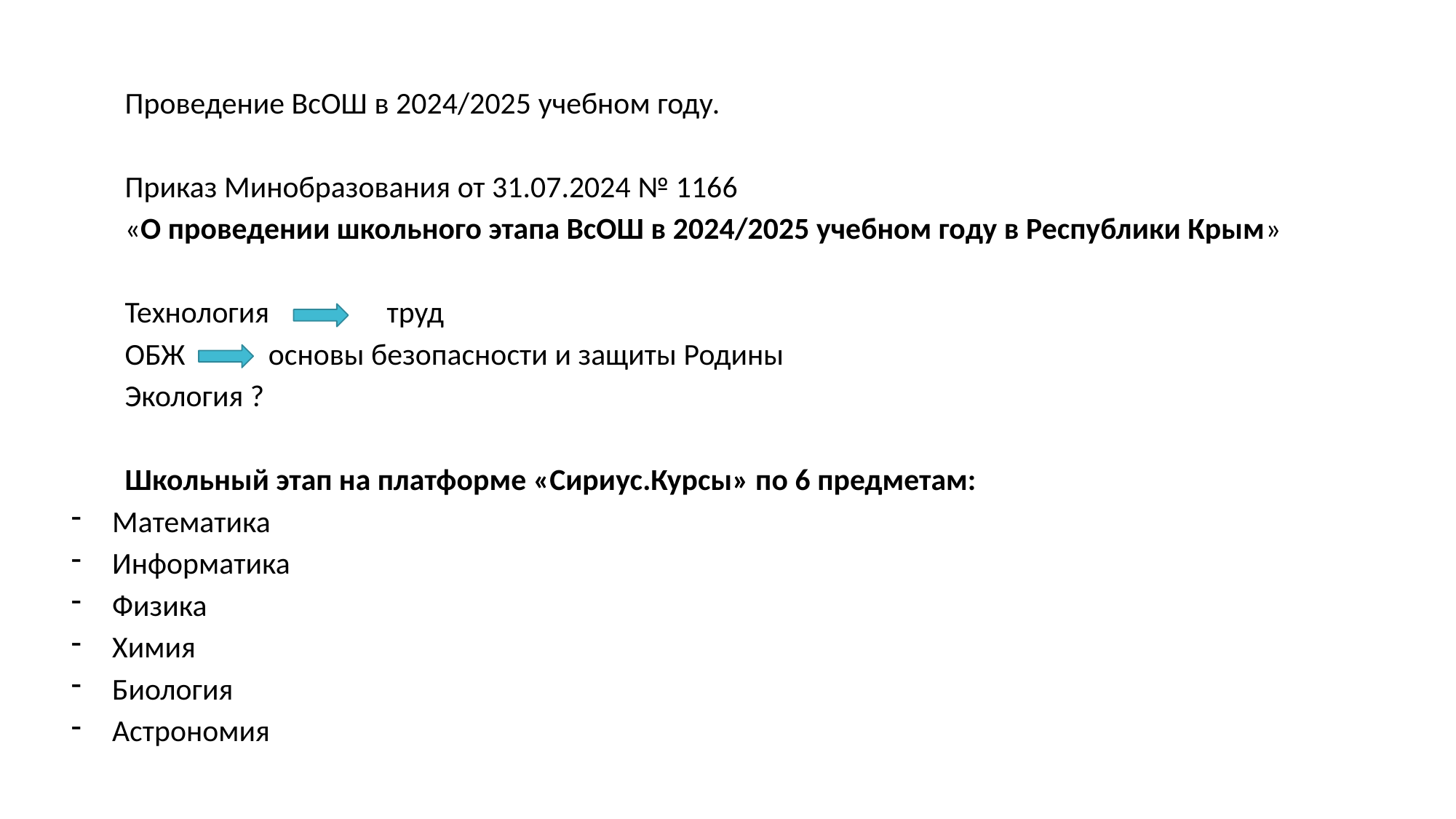

Проведение ВсОШ в 2024/2025 учебном году.

Приказ Минобразования от 31.07.2024 № 1166
«О проведении школьного этапа ВсОШ в 2024/2025 учебном году в Республики Крым»

Технология                 труд
ОБЖ            основы безопасности и защиты Родины
Экология ?

Школьный этап на платформе «Сириус.Курсы» по 6 предметам:
Математика
Информатика
Физика
Химия
Биология
Астрономия